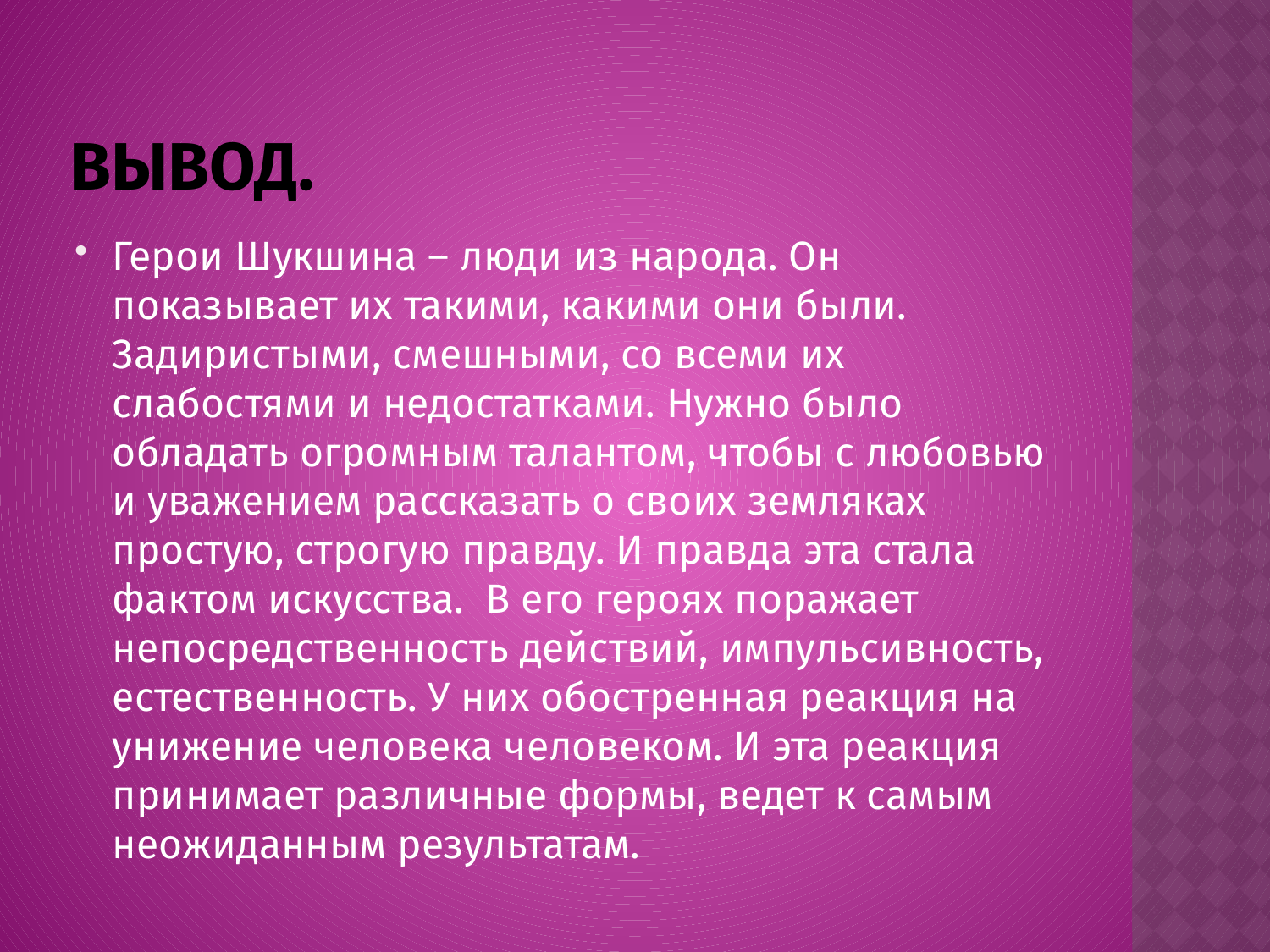

# Вывод.
Герои Шукшина – люди из народа. Он показывает их такими, какими они были. Задиристыми, смешными, со всеми их слабостями и недостатками. Нужно было обладать огромным талантом, чтобы с любовью и уважением рассказать о своих земляках простую, строгую правду. И правда эта стала фактом искусства.  В его героях поражает непосредственность действий, импульсивность, естественность. У них обостренная реакция на унижение человека человеком. И эта реакция принимает различные формы, ведет к самым неожиданным результатам.